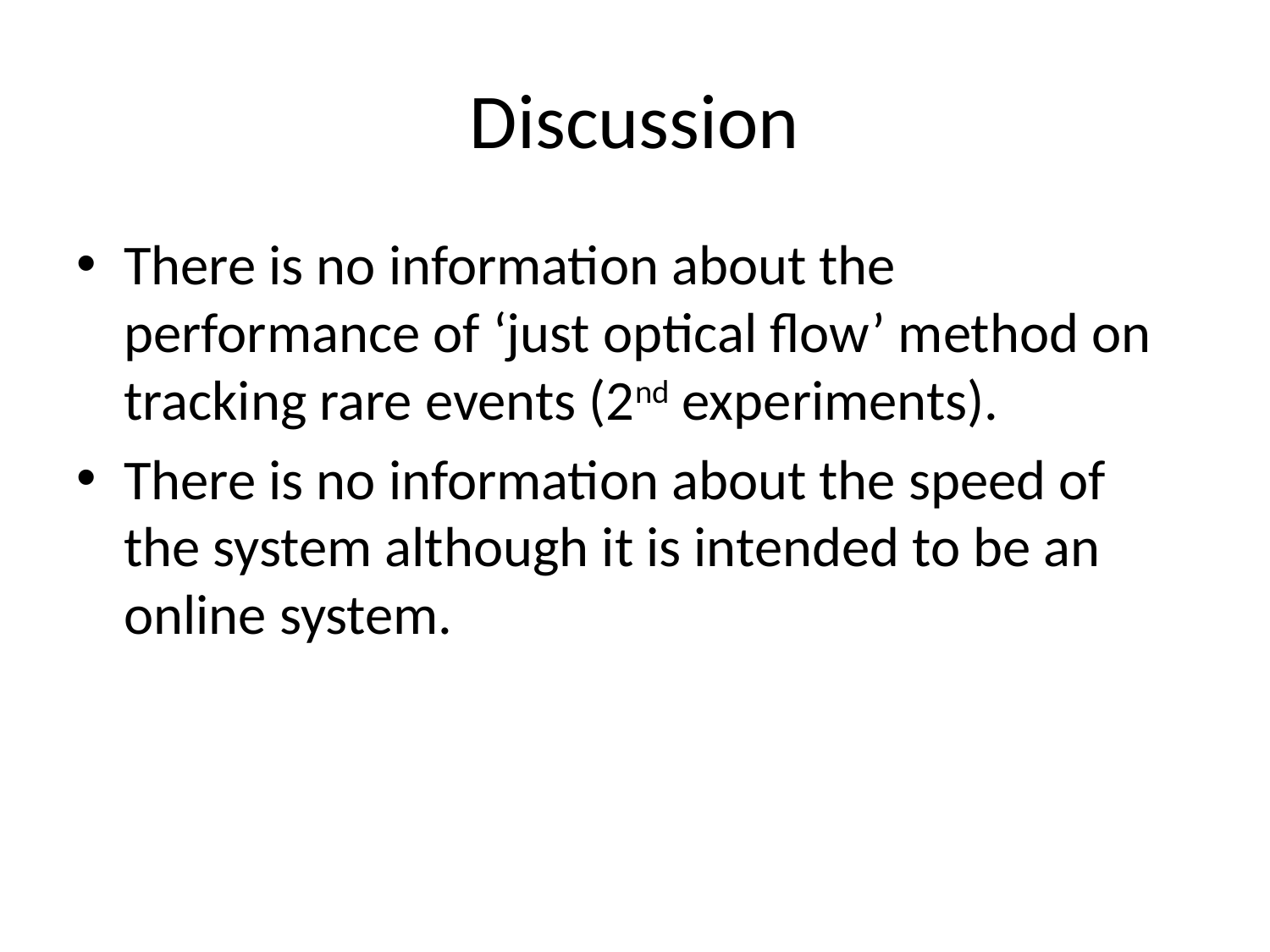

# Discussion
There is no information about the performance of ‘just optical flow’ method on tracking rare events (2nd experiments).
There is no information about the speed of the system although it is intended to be an online system.